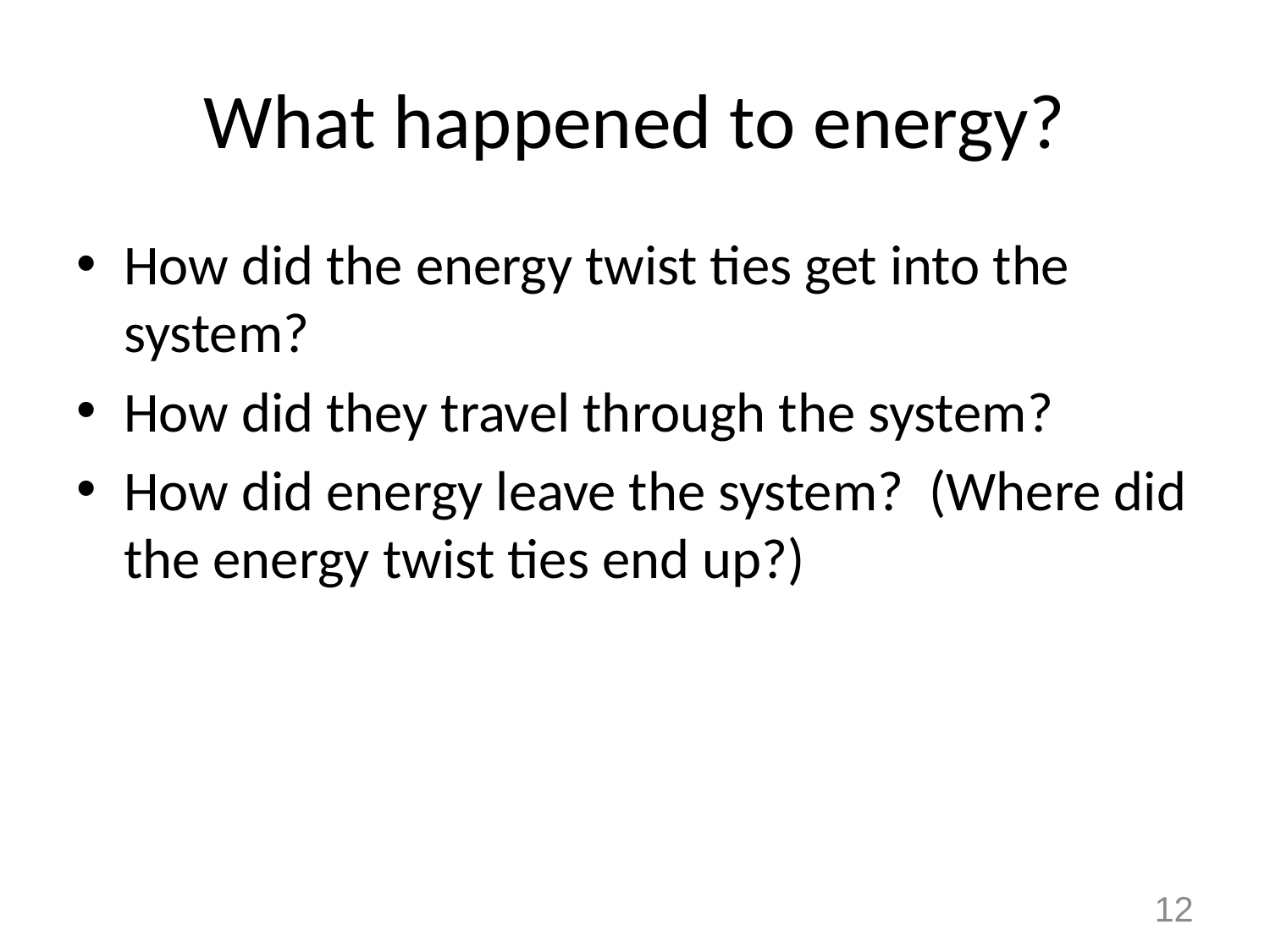

# What happened to energy?
How did the energy twist ties get into the system?
How did they travel through the system?
How did energy leave the system?  (Where did the energy twist ties end up?)
12